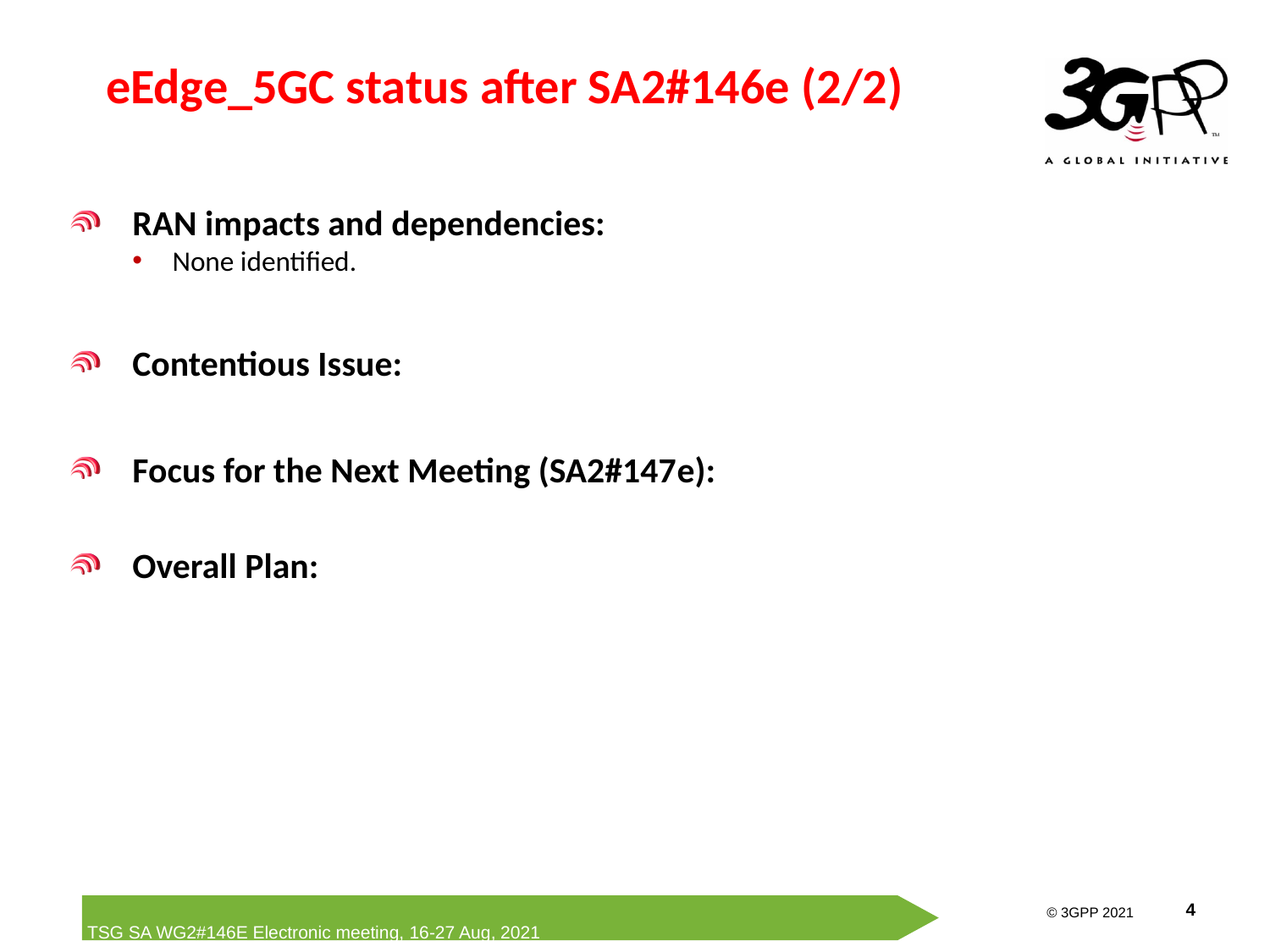

# eEdge_5GC status after SA2#146e (2/2)
RAN impacts and dependencies:
None identified.

Contentious Issue:

Focus for the Next Meeting (SA2#147e):

Overall Plan: